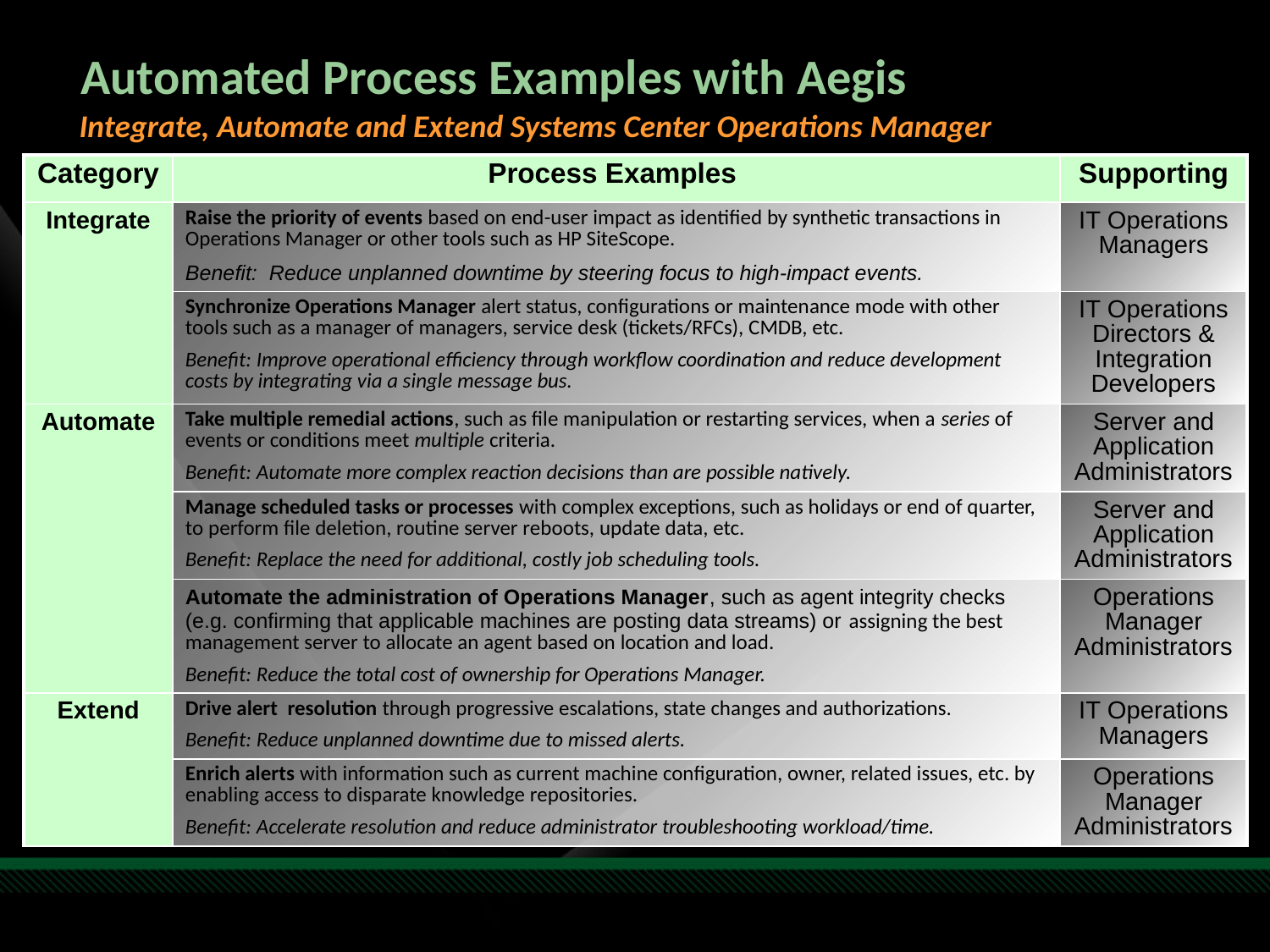

Automated Process Examples with Aegis
Integrate, Automate and Extend Systems Center Operations Manager
| Category | Process Examples | Supporting |
| --- | --- | --- |
| Integrate | Raise the priority of events based on end-user impact as identified by synthetic transactions in Operations Manager or other tools such as HP SiteScope. Benefit: Reduce unplanned downtime by steering focus to high-impact events. | IT Operations Managers |
|  | Synchronize Operations Manager alert status, configurations or maintenance mode with other tools such as a manager of managers, service desk (tickets/RFCs), CMDB, etc. Benefit: Improve operational efficiency through workflow coordination and reduce development costs by integrating via a single message bus. | IT Operations Directors & Integration Developers |
| Automate | Take multiple remedial actions, such as file manipulation or restarting services, when a series of events or conditions meet multiple criteria. Benefit: Automate more complex reaction decisions than are possible natively. | Server and Application Administrators |
|  | Manage scheduled tasks or processes with complex exceptions, such as holidays or end of quarter, to perform file deletion, routine server reboots, update data, etc. Benefit: Replace the need for additional, costly job scheduling tools. | Server and Application Administrators |
|  | Automate the administration of Operations Manager, such as agent integrity checks (e.g. confirming that applicable machines are posting data streams) or assigning the best management server to allocate an agent based on location and load. Benefit: Reduce the total cost of ownership for Operations Manager. | Operations Manager Administrators |
| Extend | Drive alert resolution through progressive escalations, state changes and authorizations. Benefit: Reduce unplanned downtime due to missed alerts. | IT Operations Managers |
|  | Enrich alerts with information such as current machine configuration, owner, related issues, etc. by enabling access to disparate knowledge repositories. Benefit: Accelerate resolution and reduce administrator troubleshooting workload/time. | Operations Manager Administrators |